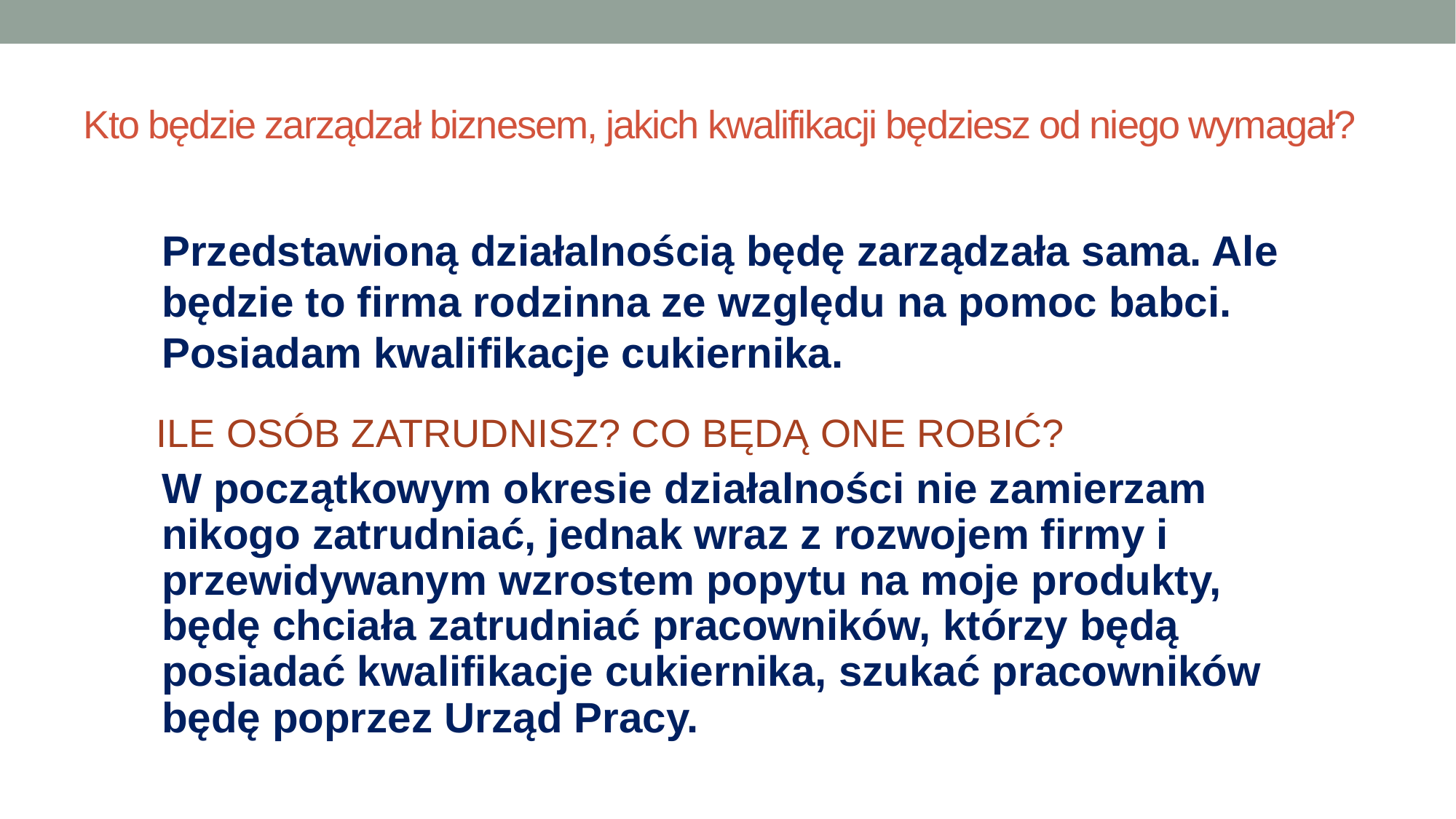

# Kto będzie zarządzał biznesem, jakich kwalifikacji będziesz od niego wymagał?
Przedstawioną działalnością będę zarządzała sama. Ale będzie to firma rodzinna ze względu na pomoc babci. Posiadam kwalifikacje cukiernika.
Ile osób zatrudnisz? Co będą one robić?
W początkowym okresie działalności nie zamierzam nikogo zatrudniać, jednak wraz z rozwojem firmy i przewidywanym wzrostem popytu na moje produkty, będę chciała zatrudniać pracowników, którzy będą posiadać kwalifikacje cukiernika, szukać pracowników będę poprzez Urząd Pracy.